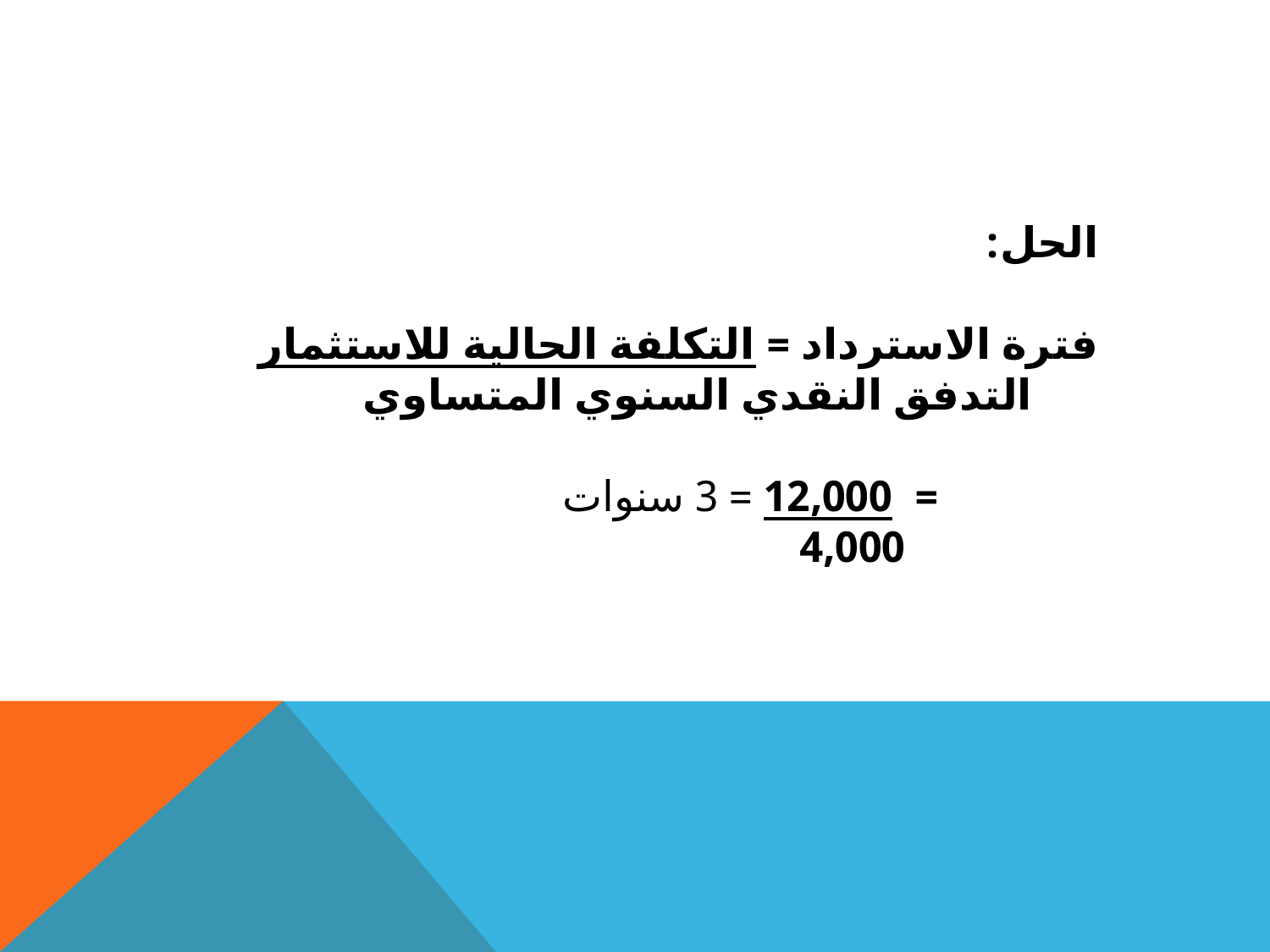

الحل:

فترة الاسترداد = التكلفة الحالية للاستثمار
	      التدفق النقدي السنوي المتساوي

		   =  12,000 	= 3 سنوات
		      4,000